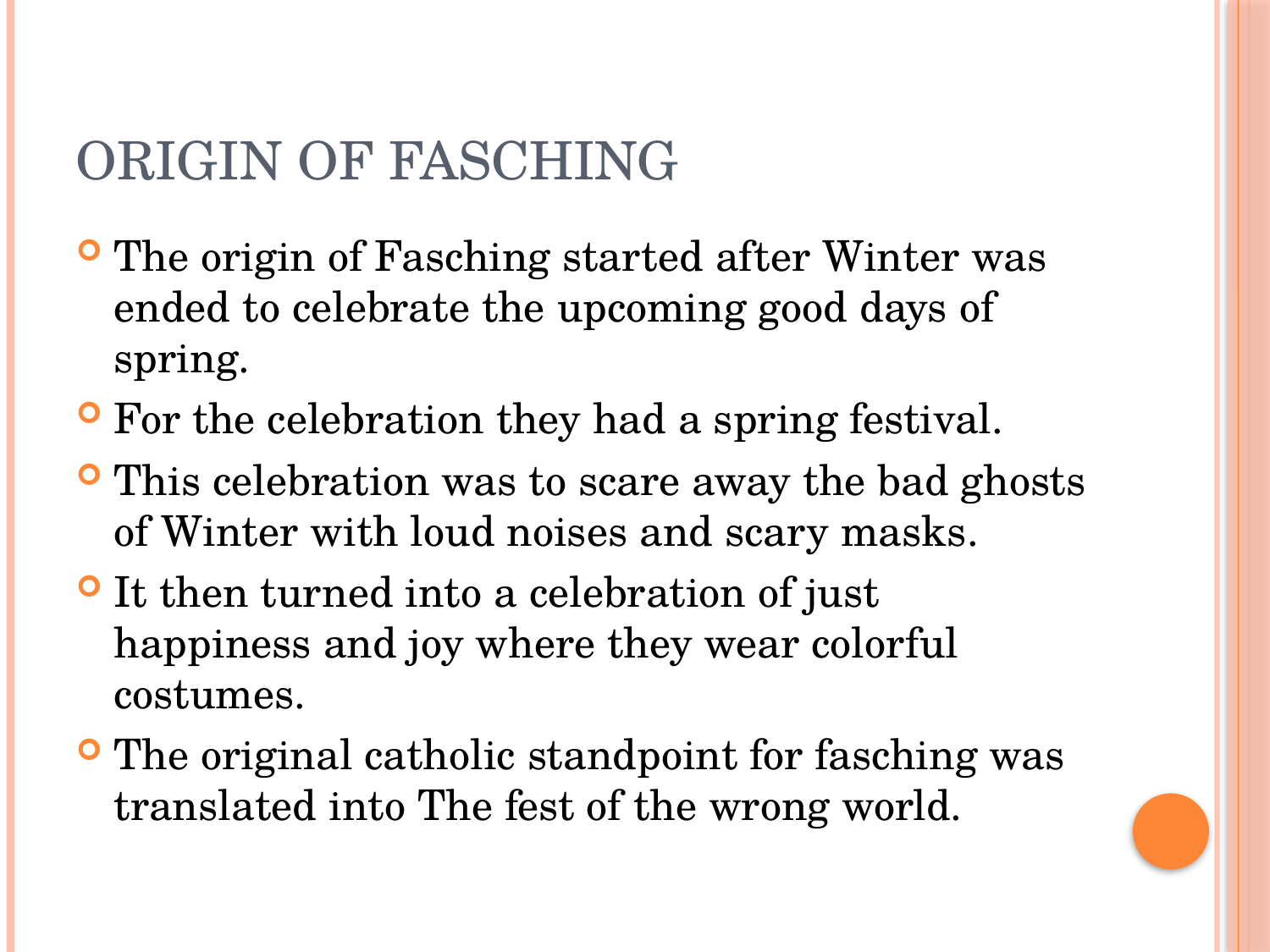

# Origin of Fasching
The origin of Fasching started after Winter was ended to celebrate the upcoming good days of spring.
For the celebration they had a spring festival.
This celebration was to scare away the bad ghosts of Winter with loud noises and scary masks.
It then turned into a celebration of just happiness and joy where they wear colorful costumes.
The original catholic standpoint for fasching was translated into The fest of the wrong world.